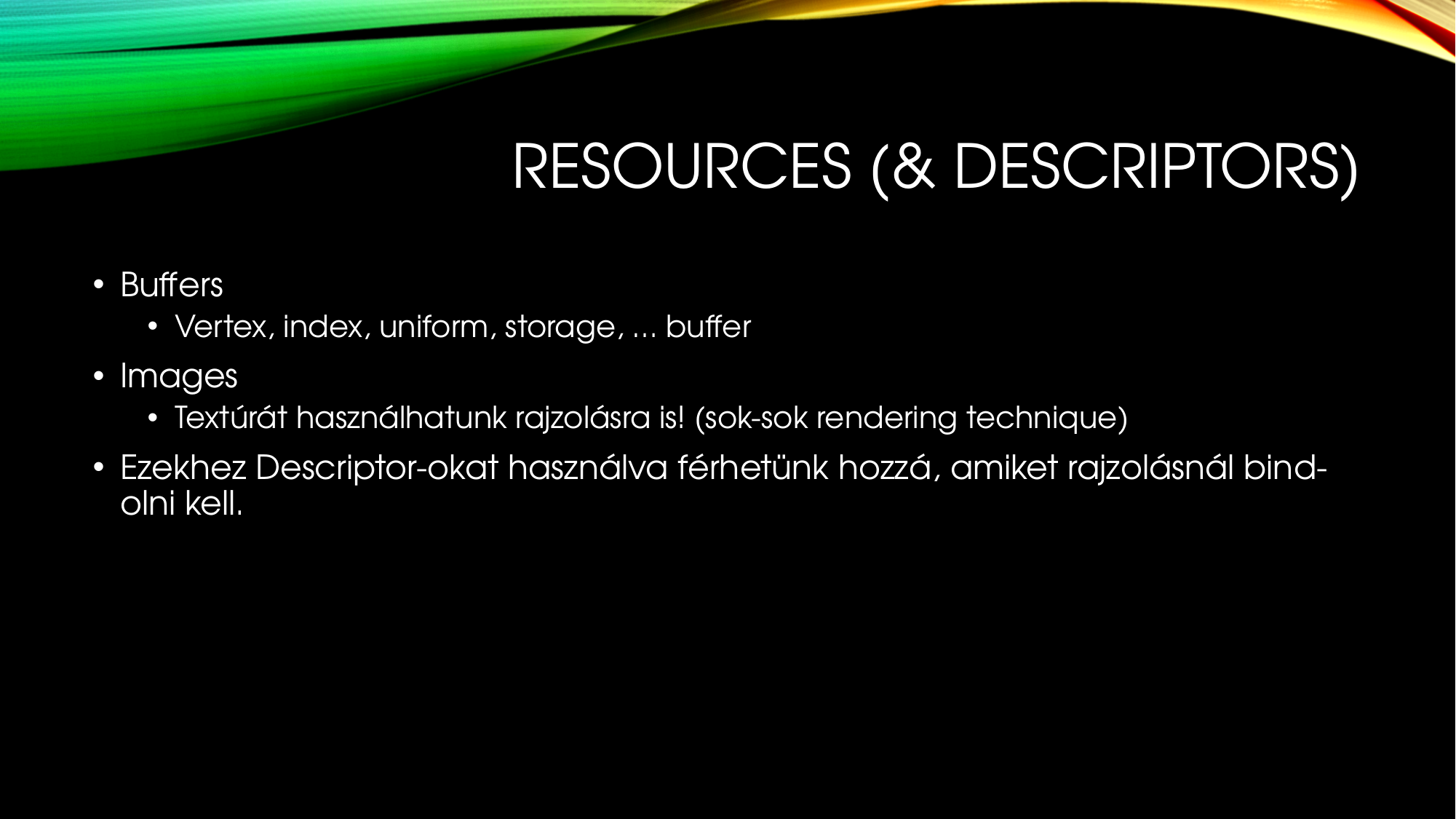

# Resources (& Descriptors)
Buffers
Vertex, index, uniform, storage, … buffer
Images
Textúrát használhatunk rajzolásra is! (sok-sok rendering technique)
Ezekhez Descriptor-okat használva férhetünk hozzá, amiket rajzolásnál bind-olni kell.